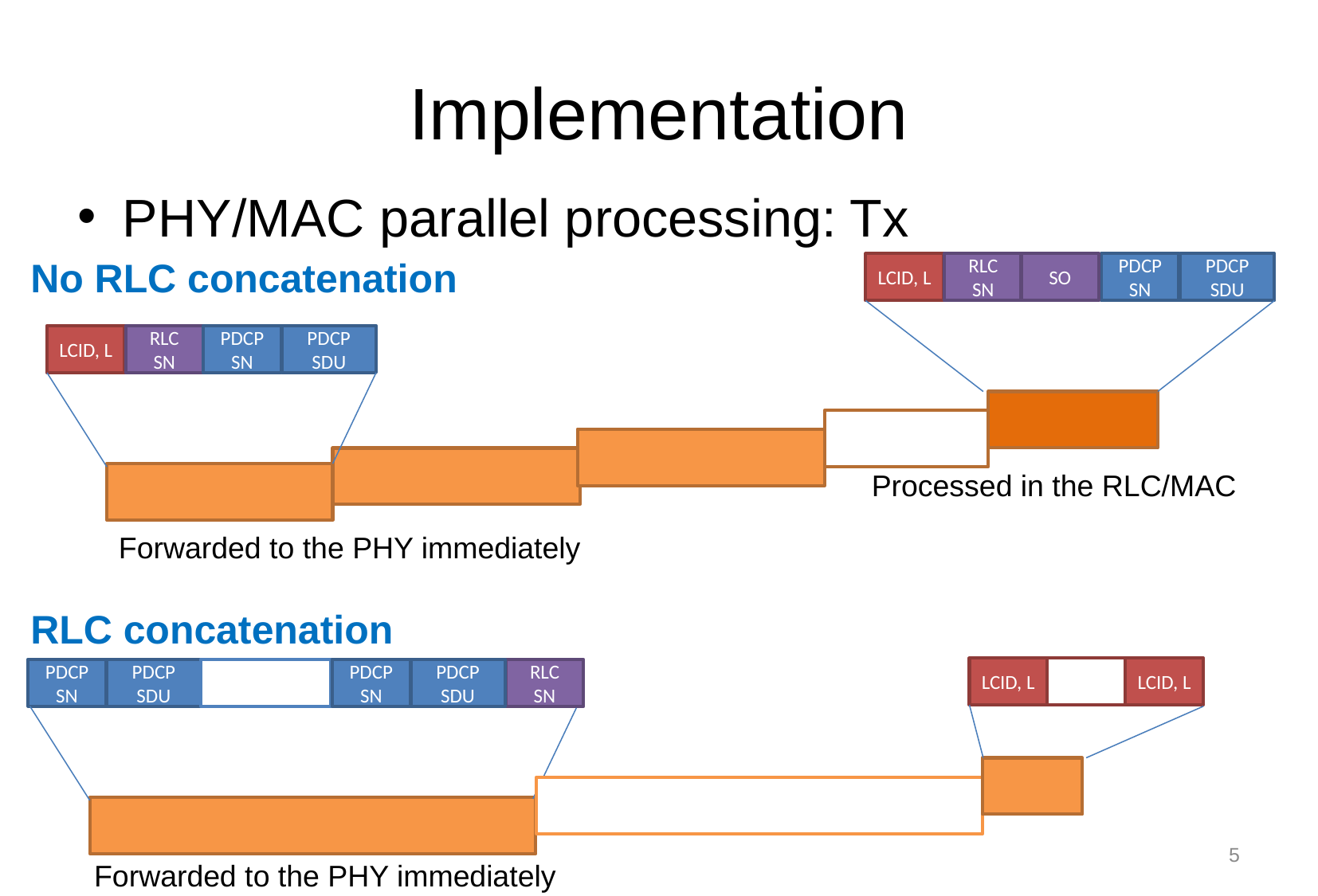

# Implementation
PHY/MAC parallel processing: Tx
No RLC concatenation
LCID, L
RLC SN
PDCP SN
PDCP SDU
SO
LCID, L
RLC SN
PDCP SN
PDCP SDU

Processed in the RLC/MAC

Forwarded to the PHY immediately
RLC concatenation
LCID, L
LCID, L
LCID, L
PDCP SN
PDCP SDU

PDCP SN
PDCP SDU
RLC SN

5
Forwarded to the PHY immediately